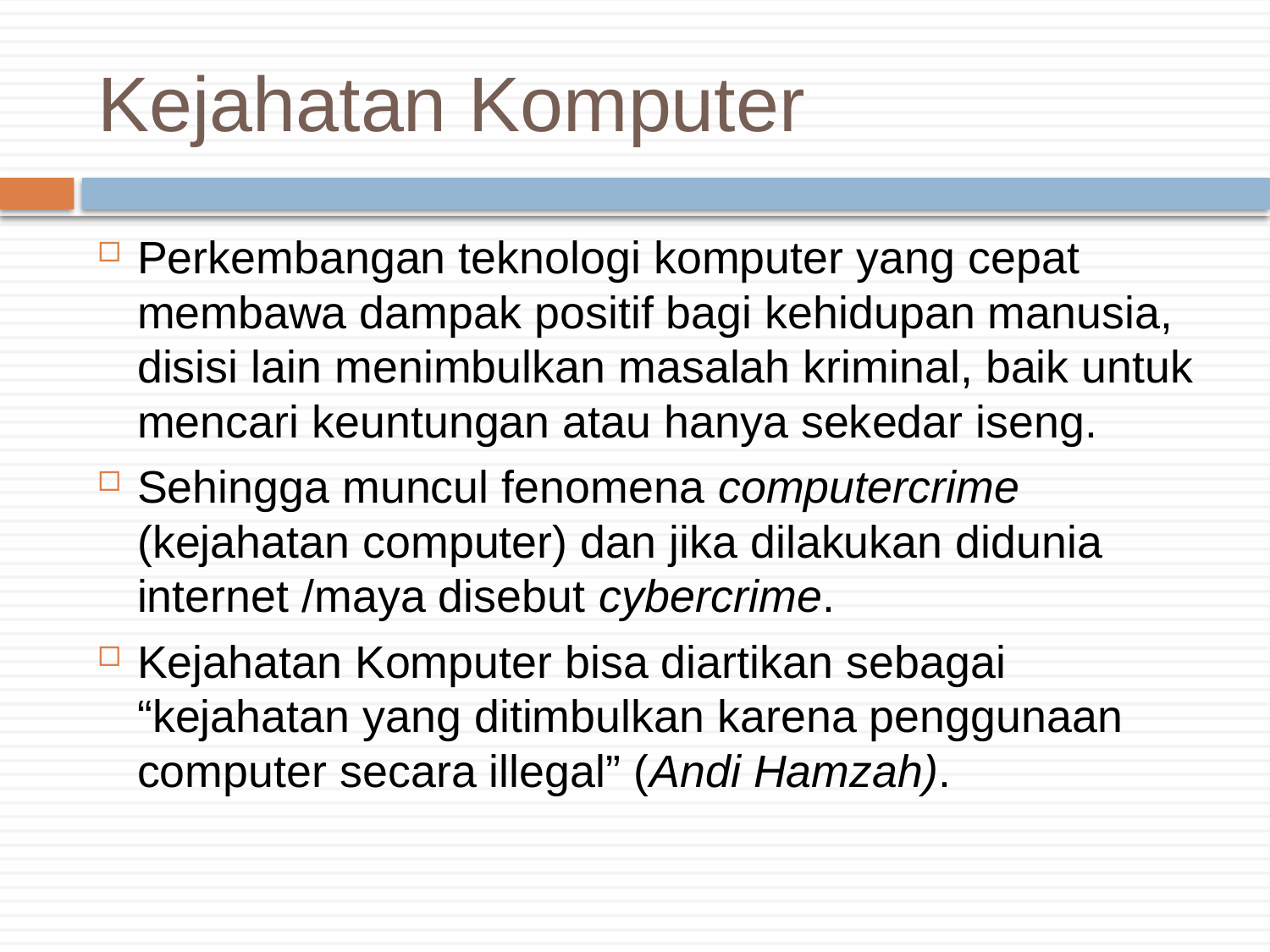

# Kejahatan Komputer
Perkembangan teknologi komputer yang cepat membawa dampak positif bagi kehidupan manusia, disisi lain menimbulkan masalah kriminal, baik untuk mencari keuntungan atau hanya sekedar iseng.
Sehingga muncul fenomena computercrime (kejahatan computer) dan jika dilakukan didunia internet /maya disebut cybercrime.
Kejahatan Komputer bisa diartikan sebagai “kejahatan yang ditimbulkan karena penggunaan computer secara illegal” (Andi Hamzah).